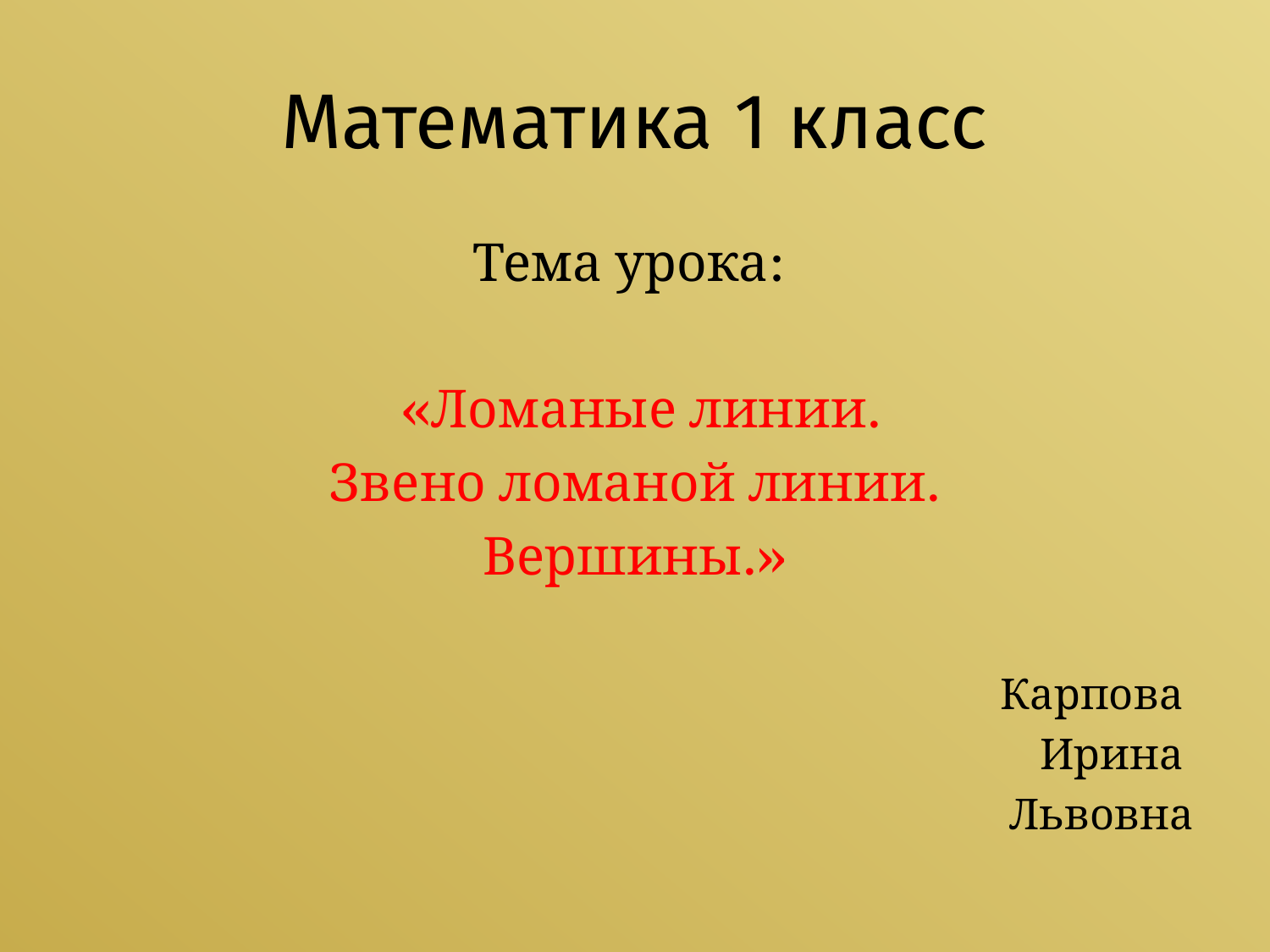

# Математика 1 класс
Тема урока:

 «Ломаные линии.
 Звено ломаной линии.
Вершины.»

Карпова
Ирина
Львовна